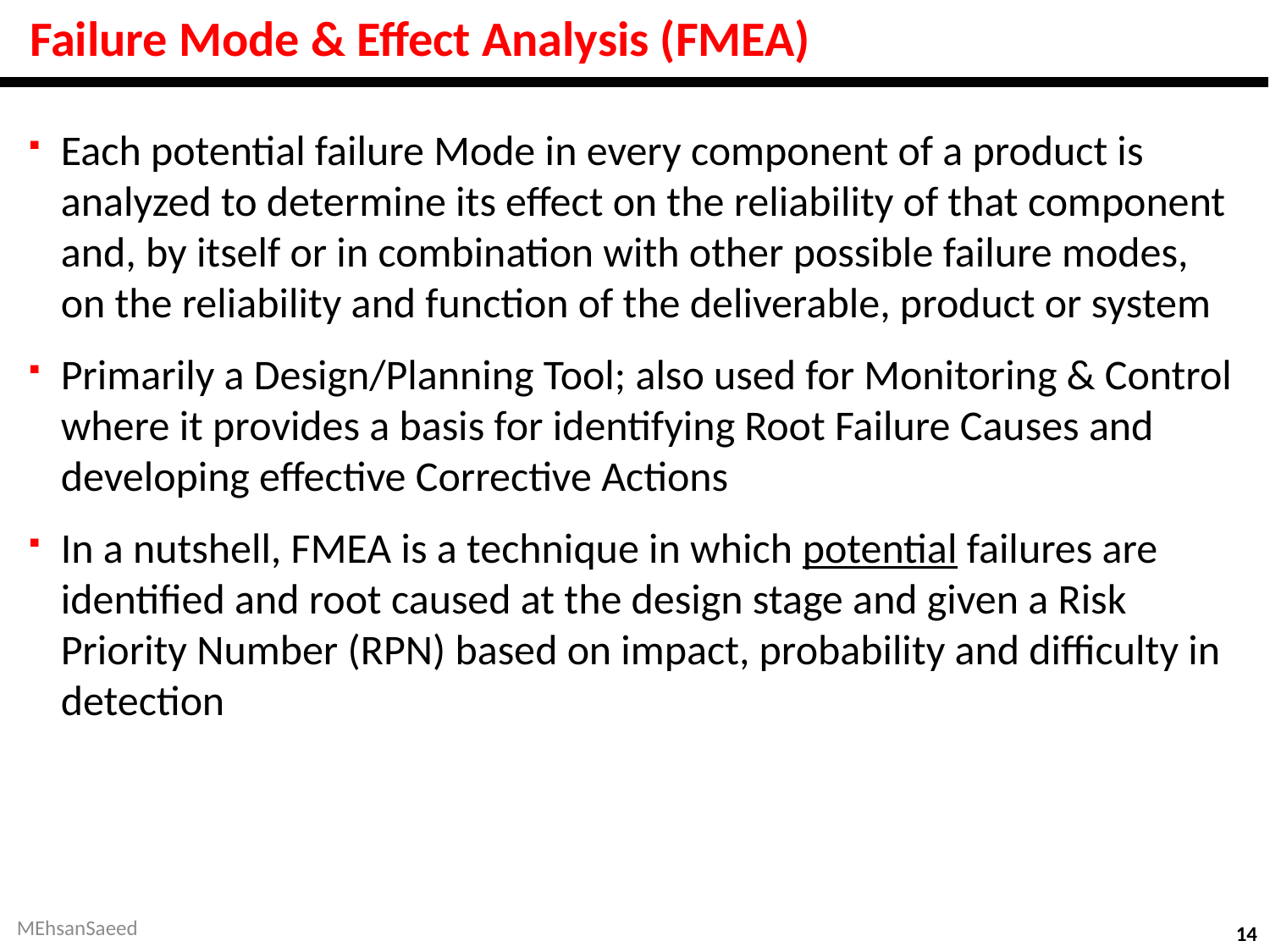

# Failure Mode & Effect Analysis (FMEA)
Each potential failure Mode in every component of a product is analyzed to determine its effect on the reliability of that component and, by itself or in combination with other possible failure modes, on the reliability and function of the deliverable, product or system
Primarily a Design/Planning Tool; also used for Monitoring & Control where it provides a basis for identifying Root Failure Causes and developing effective Corrective Actions
In a nutshell, FMEA is a technique in which potential failures are identified and root caused at the design stage and given a Risk Priority Number (RPN) based on impact, probability and difficulty in detection
MEhsanSaeed
14